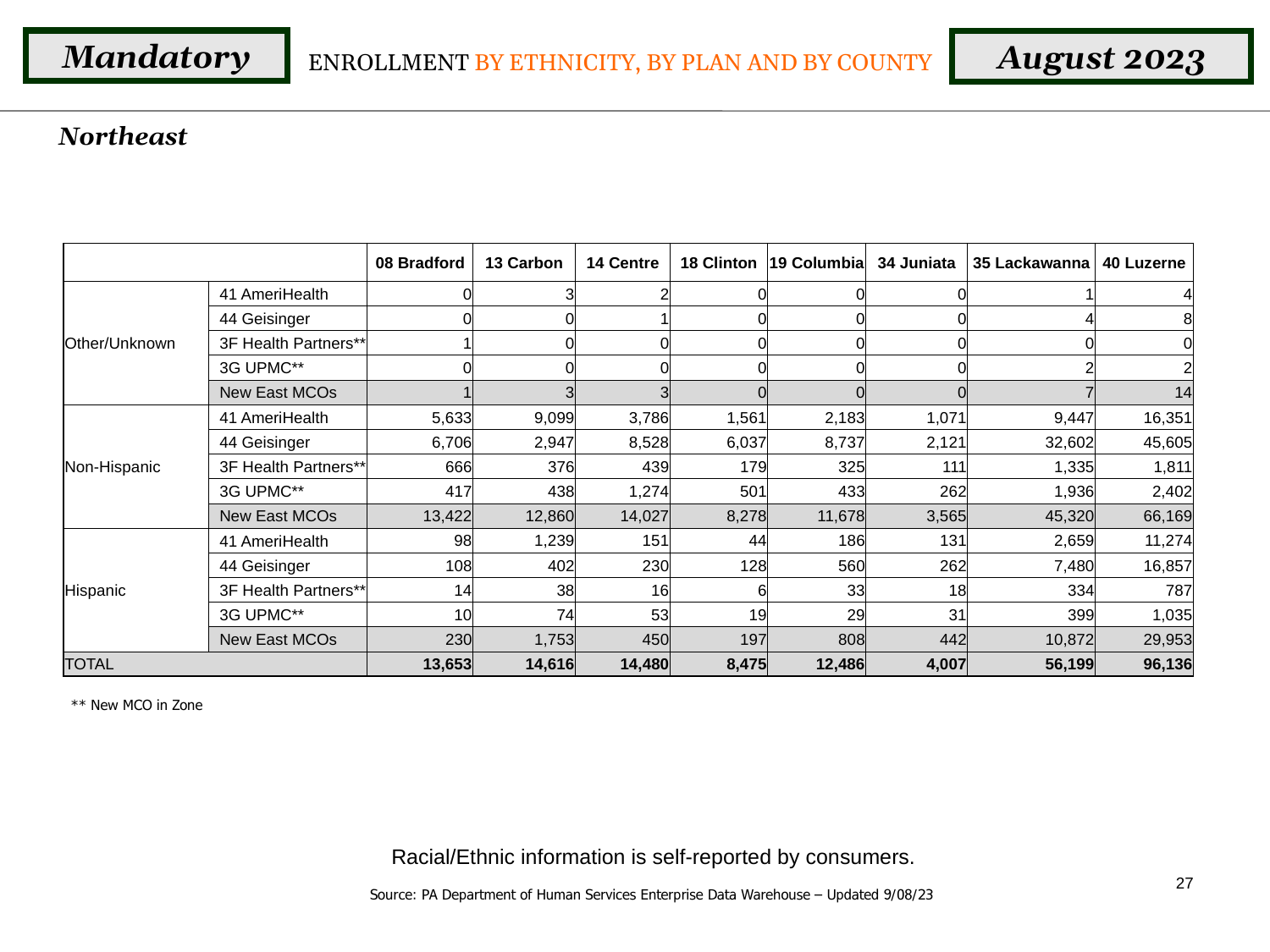

Mandatory
August 2023
ENROLLMENT BY ETHNICITY, BY PLAN AND BY COUNTY

Northeast
|  |  | 08 Bradford | 13 Carbon | 14 Centre | 18 Clinton | 19 Columbia | 34 Juniata | 35 Lackawanna | 40 Luzerne |
| --- | --- | --- | --- | --- | --- | --- | --- | --- | --- |
| Other/Unknown | 41 AmeriHealth | 0 | 3 | 2 | 0 | 0 | 0 | 1 | 4 |
|  | 44 Geisinger | 0 | 0 | 1 | 0 | 0 | 0 | 4 | 8 |
|  | 3F Health Partners\*\* | 1 | 0 | 0 | 0 | 0 | 0 | 0 | 0 |
|  | 3G UPMC\*\* | 0 | 0 | 0 | 0 | 0 | 0 | 2 | 2 |
|  | New East MCOs | 1 | 3 | 3 | 0 | 0 | 0 | 7 | 14 |
| Non-Hispanic | 41 AmeriHealth | 5,633 | 9,099 | 3,786 | 1,561 | 2,183 | 1,071 | 9,447 | 16,351 |
|  | 44 Geisinger | 6,706 | 2,947 | 8,528 | 6,037 | 8,737 | 2,121 | 32,602 | 45,605 |
|  | 3F Health Partners\*\* | 666 | 376 | 439 | 179 | 325 | 111 | 1,335 | 1,811 |
|  | 3G UPMC\*\* | 417 | 438 | 1,274 | 501 | 433 | 262 | 1,936 | 2,402 |
|  | New East MCOs | 13,422 | 12,860 | 14,027 | 8,278 | 11,678 | 3,565 | 45,320 | 66,169 |
| Hispanic | 41 AmeriHealth | 98 | 1,239 | 151 | 44 | 186 | 131 | 2,659 | 11,274 |
|  | 44 Geisinger | 108 | 402 | 230 | 128 | 560 | 262 | 7,480 | 16,857 |
|  | 3F Health Partners\*\* | 14 | 38 | 16 | 6 | 33 | 18 | 334 | 787 |
|  | 3G UPMC\*\* | 10 | 74 | 53 | 19 | 29 | 31 | 399 | 1,035 |
|  | New East MCOs | 230 | 1,753 | 450 | 197 | 808 | 442 | 10,872 | 29,953 |
| TOTAL |  | 13,653 | 14,616 | 14,480 | 8,475 | 12,486 | 4,007 | 56,199 | 96,136 |
** New MCO in Zone
Racial/Ethnic information is self-reported by consumers.
27
Source: PA Department of Human Services Enterprise Data Warehouse – Updated 9/08/23